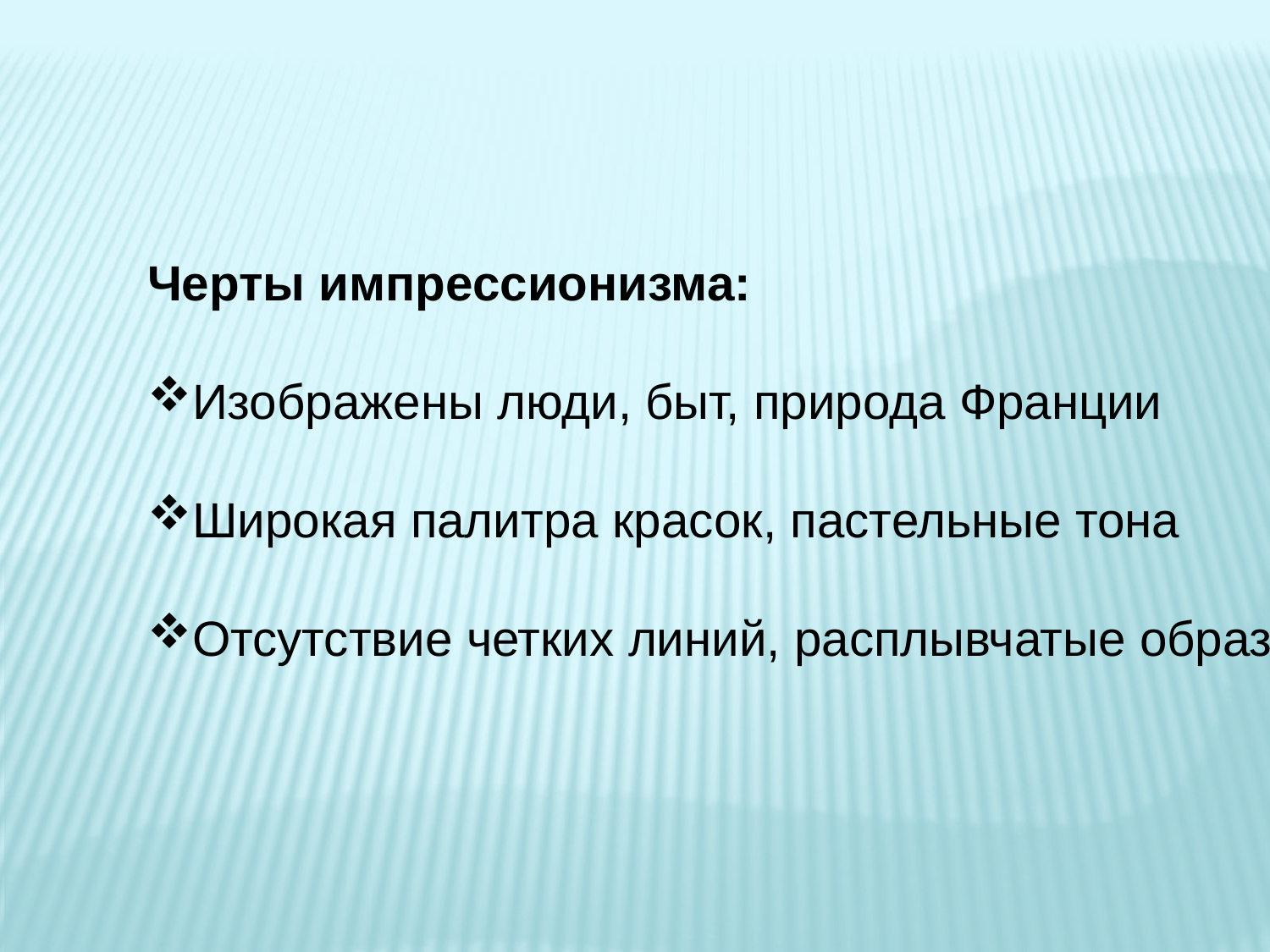

Черты импрессионизма:
Изображены люди, быт, природа Франции
Широкая палитра красок, пастельные тона
Отсутствие четких линий, расплывчатые образы